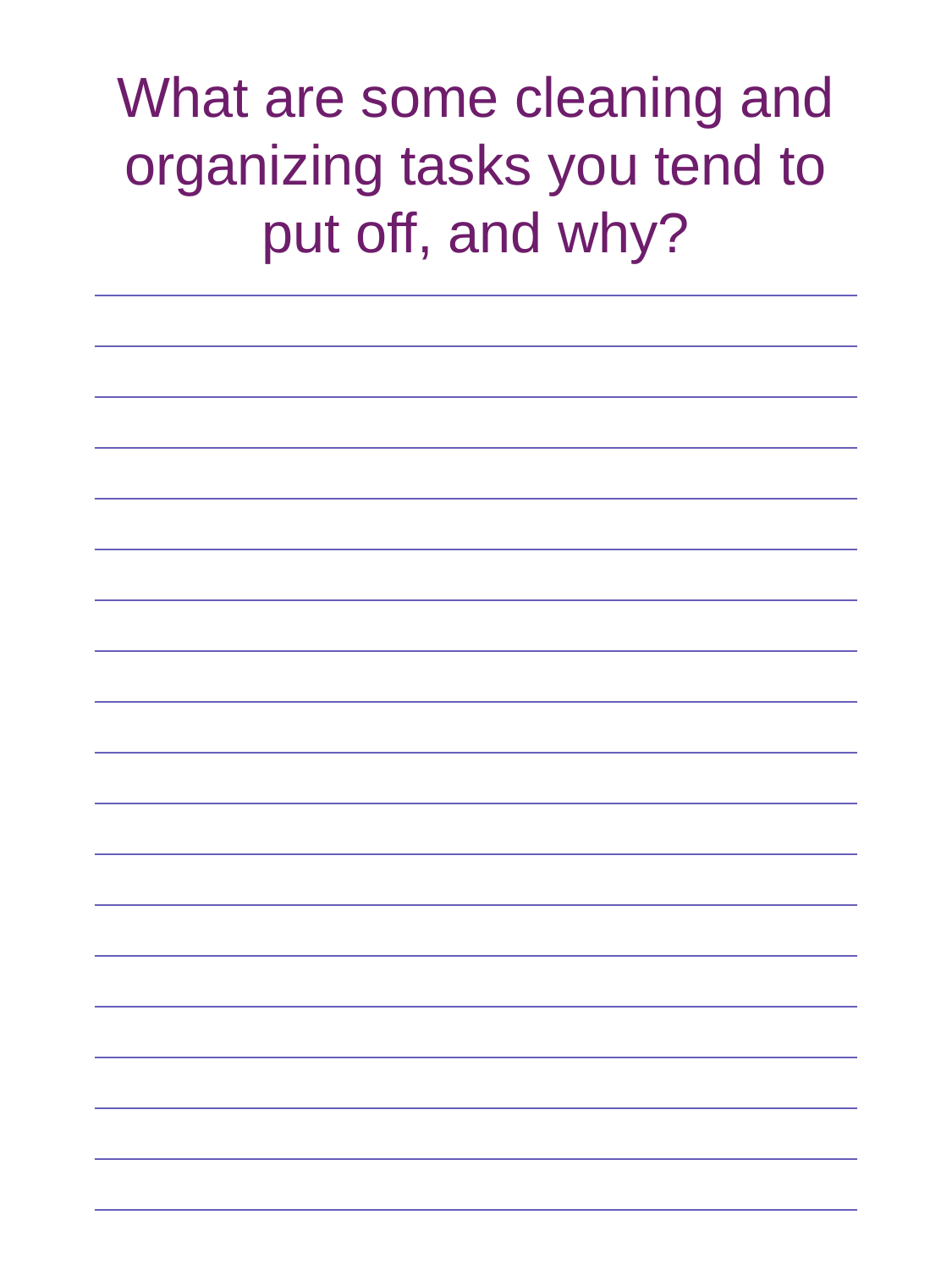

What are some cleaning and organizing tasks you tend to put off, and why?
|  |
| --- |
|  |
|  |
|  |
|  |
|  |
|  |
|  |
|  |
|  |
|  |
|  |
|  |
|  |
|  |
|  |
|  |
|  |